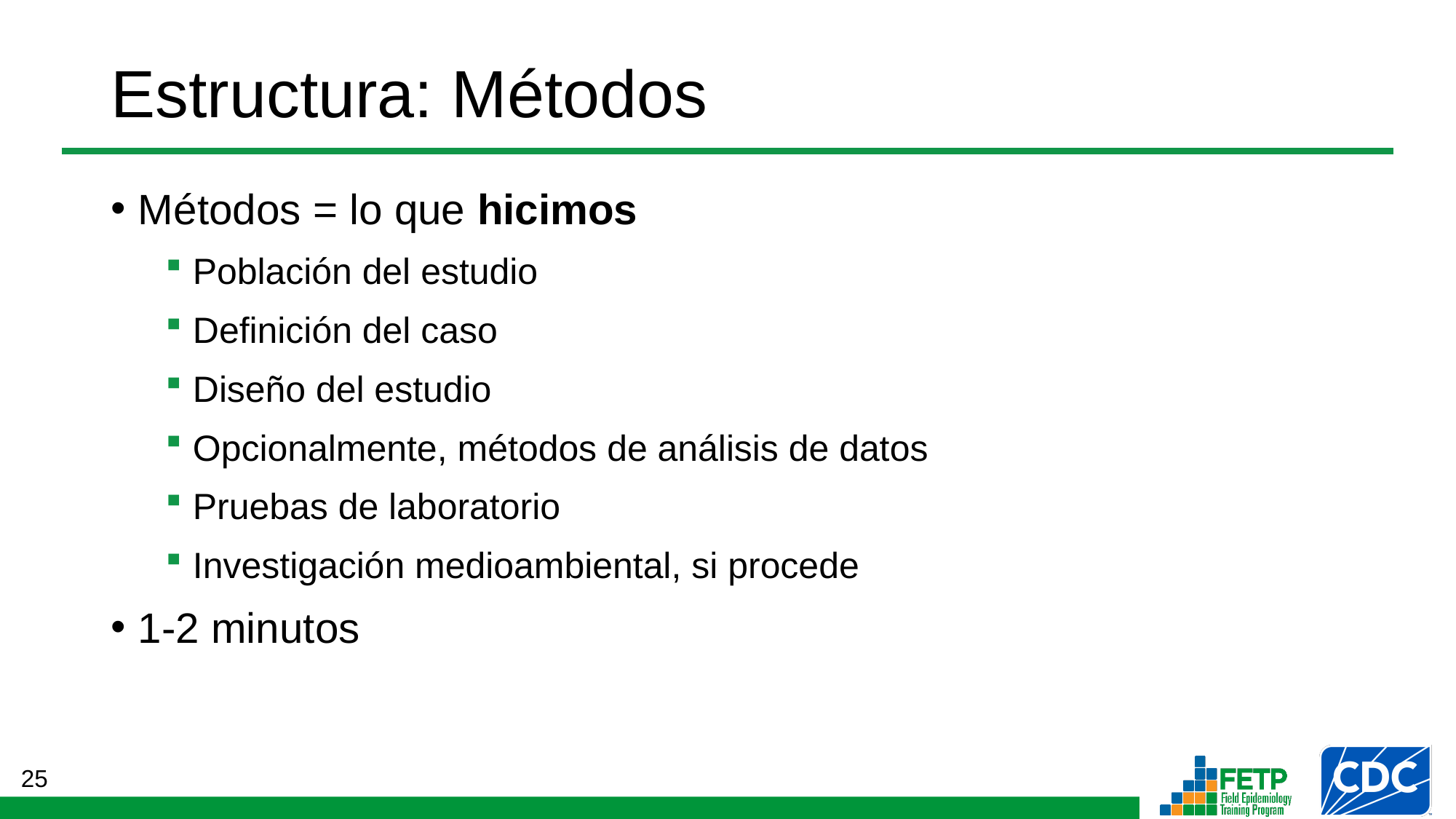

# Estructura: Métodos
Métodos = lo que hicimos
Población del estudio
Definición del caso
Diseño del estudio
Opcionalmente, métodos de análisis de datos
Pruebas de laboratorio
Investigación medioambiental, si procede
1-2 minutos